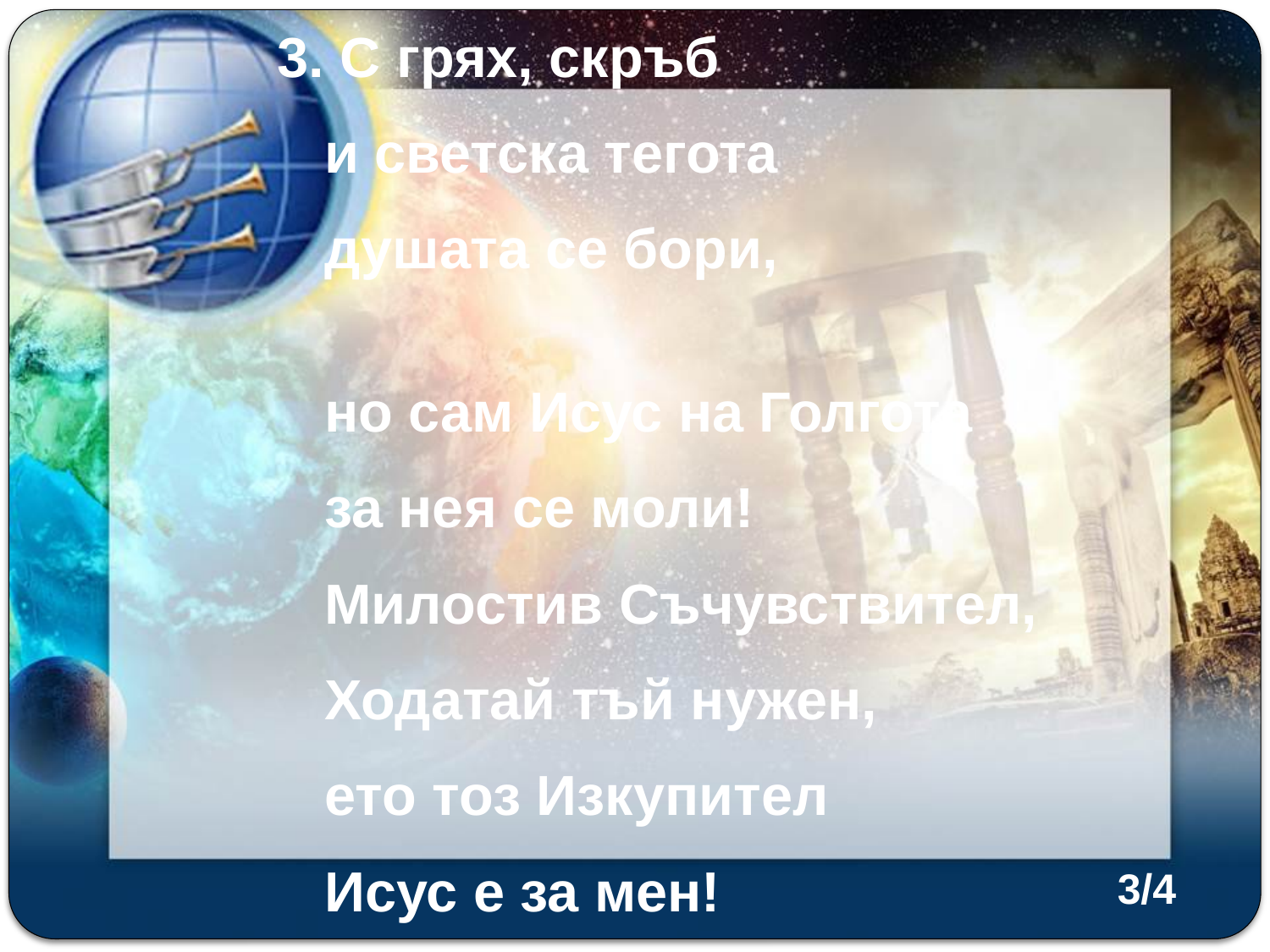

3. С грях, скръб
   и светска тегота
   душата се бори,
   но сам Исус на Голгота
   за нея се моли!
   Милостив Съчувствител,
   Ходатай тъй нужен,
   ето тоз Изкупител
   Исус е за мен!
3/4